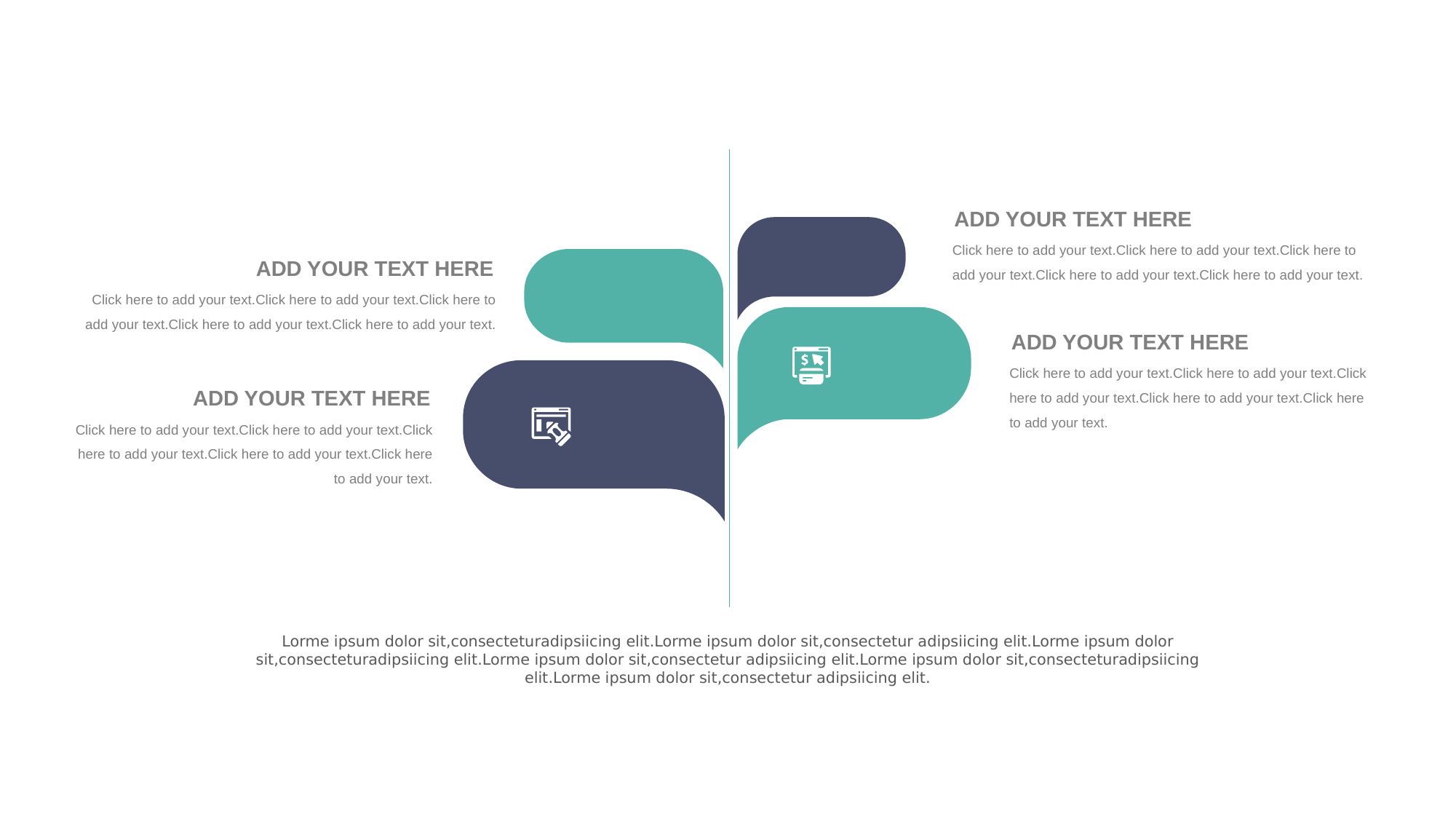

ADD YOUR TEXT HERE
Click here to add your text.Click here to add your text.Click here to add your text.Click here to add your text.Click here to add your text.

ADD YOUR TEXT HERE
Click here to add your text.Click here to add your text.Click here to add your text.Click here to add your text.Click here to add your text.

ADD YOUR TEXT HERE

Click here to add your text.Click here to add your text.Click here to add your text.Click here to add your text.Click here to add your text.

ADD YOUR TEXT HERE
Click here to add your text.Click here to add your text.Click here to add your text.Click here to add your text.Click here to add your text.

Lorme ipsum dolor sit,consecteturadipsiicing elit.Lorme ipsum dolor sit,consectetur adipsiicing elit.Lorme ipsum dolor sit,consecteturadipsiicing elit.Lorme ipsum dolor sit,consectetur adipsiicing elit.Lorme ipsum dolor sit,consecteturadipsiicing elit.Lorme ipsum dolor sit,consectetur adipsiicing elit.